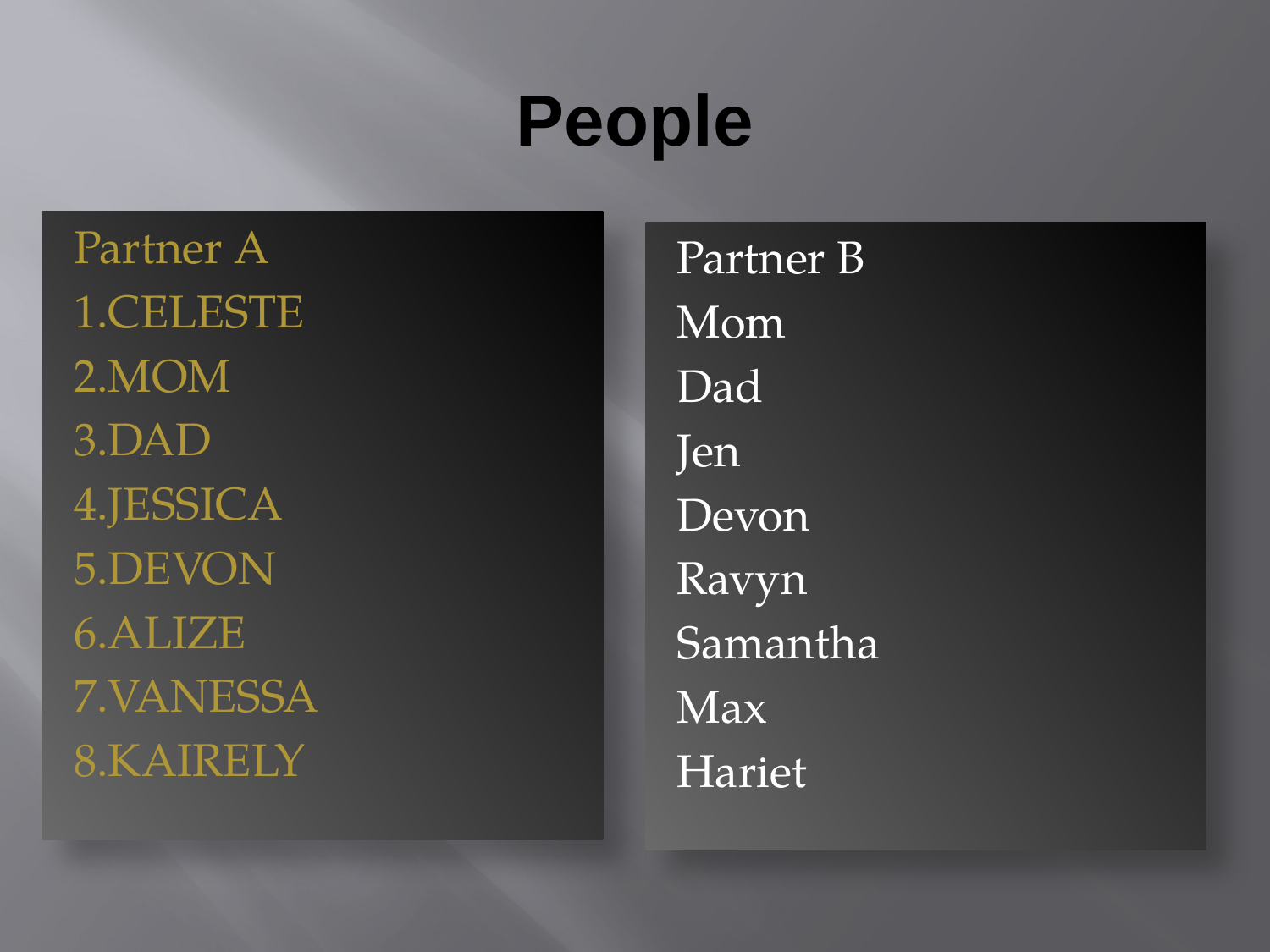

# People
Partner A
1.CELESTE
2.MOM
3.DAD
4.JESSICA
5.DEVON
6.ALIZE
7.VANESSA
8.KAIRELY

Partner B
Mom
Dad
Jen
Devon
Ravyn
Samantha
Max
Hariet